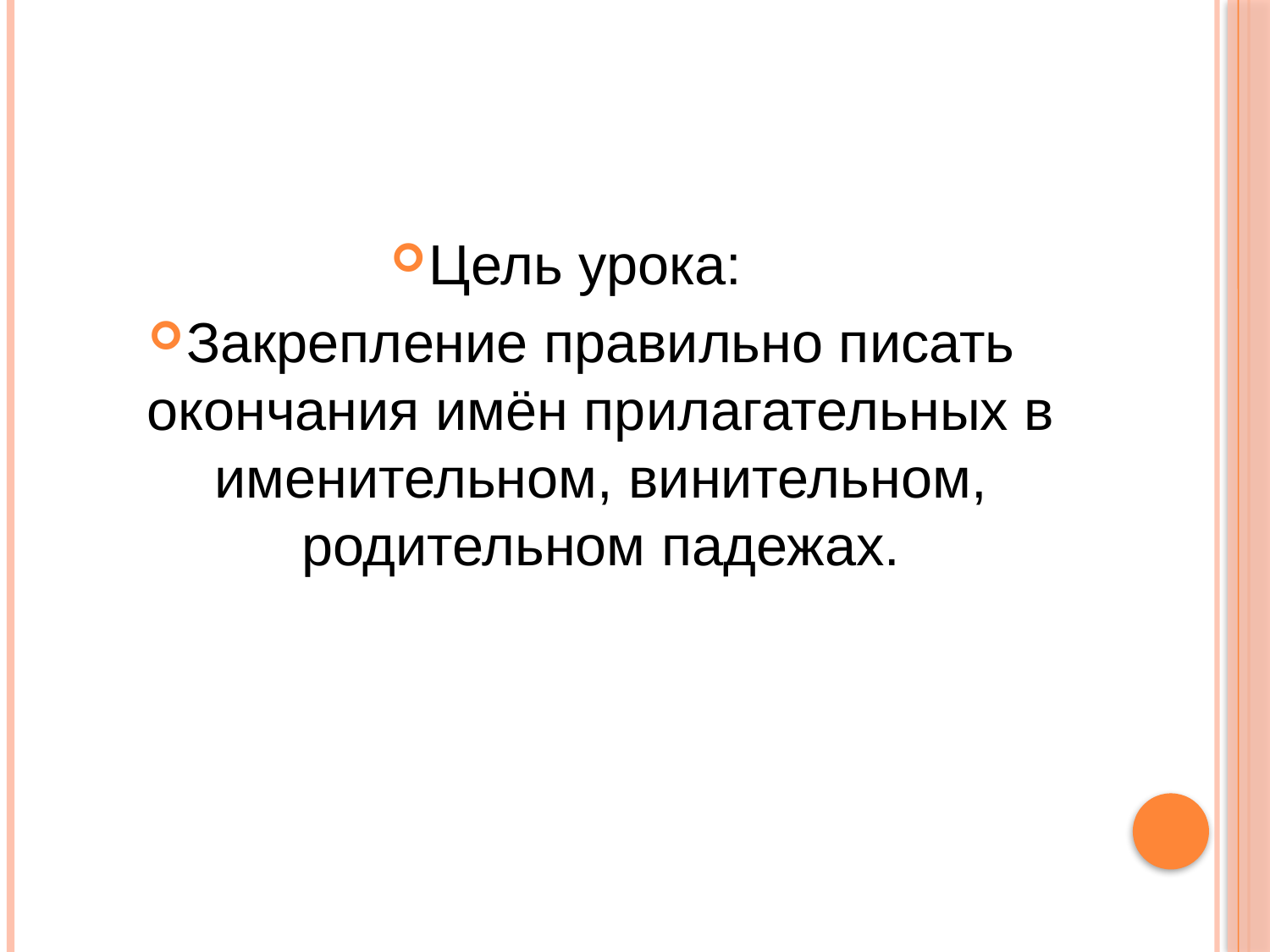

#
Цель урока:
Закрепление правильно писать окончания имён прилагательных в именительном, винительном, родительном падежах.